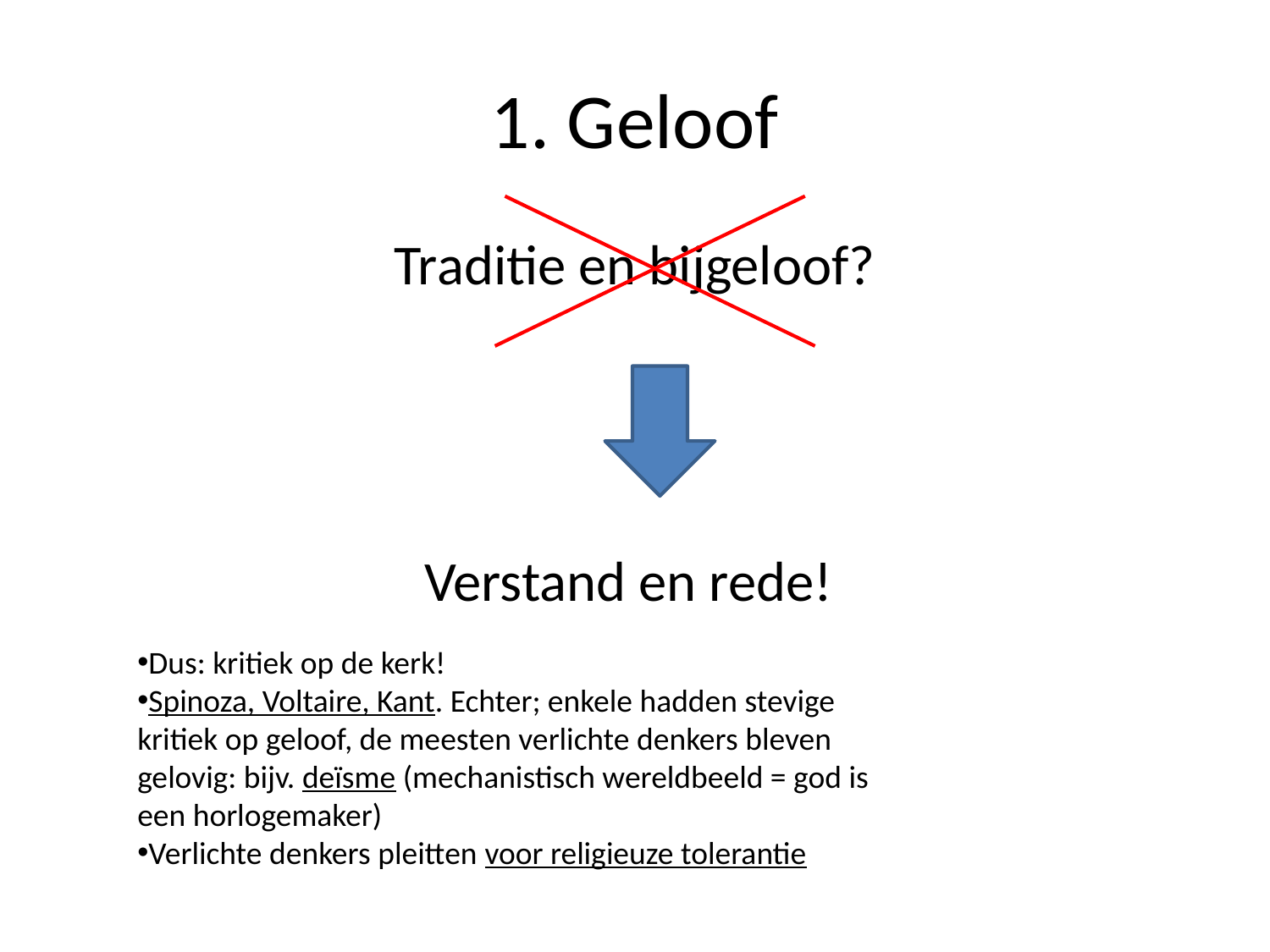

# 1. Geloof
Traditie en bijgeloof?

Verstand en rede!

Dus: kritiek op de kerk!
Spinoza, Voltaire, Kant. Echter; enkele hadden stevige kritiek op geloof, de meesten verlichte denkers bleven gelovig: bijv. deïsme (mechanistisch wereldbeeld = god is een horlogemaker)
Verlichte denkers pleitten voor religieuze tolerantie